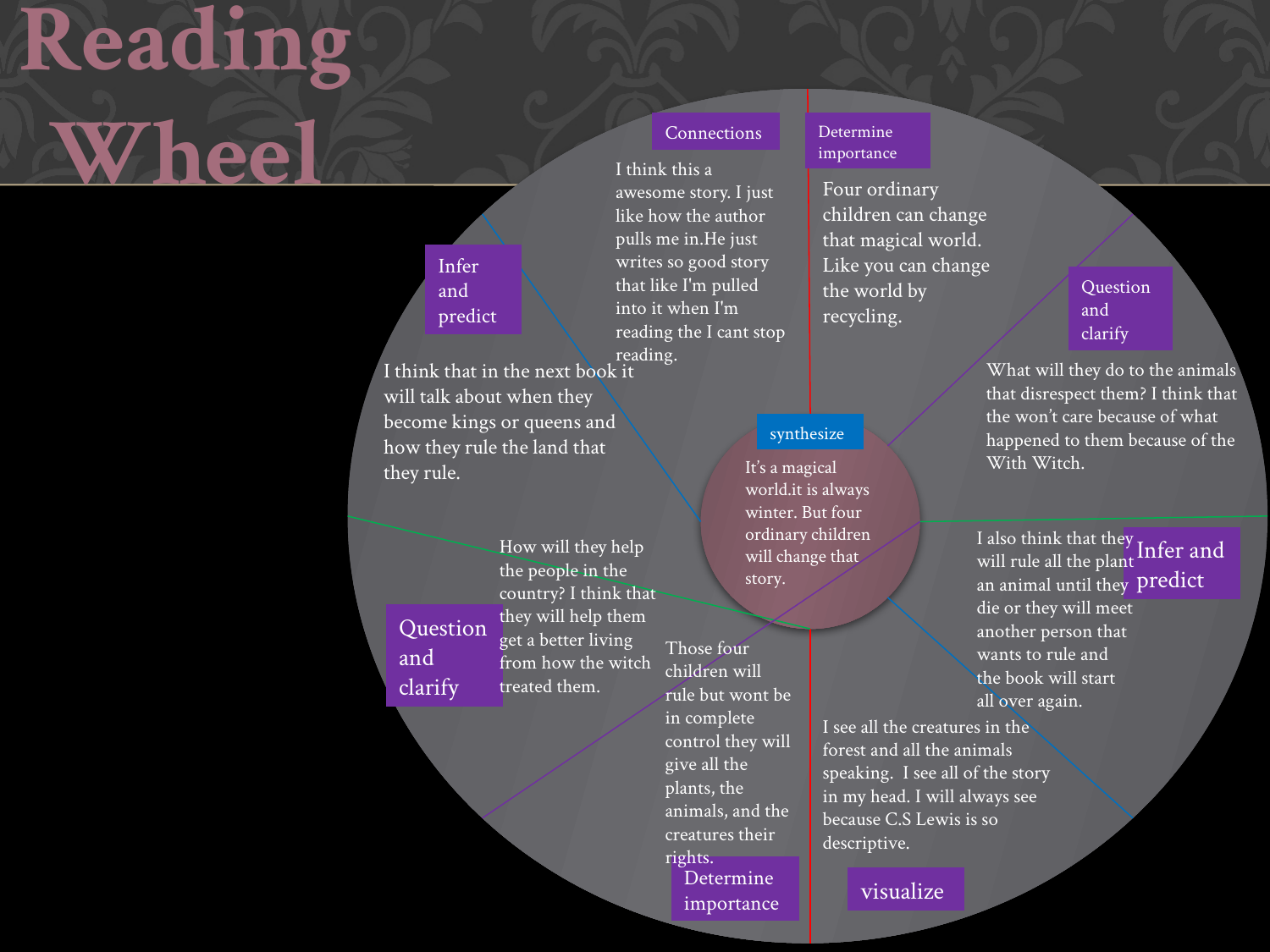

Reading
Wheel

Connections
Determine importance
I think this a awesome story. I just like how the author pulls me in.He just writes so good story that like I'm pulled into it when I'm reading the I cant stop reading.
Four ordinary children can change that magical world. Like you can change the world by recycling.
Infer and predict
Question and clarify
I think that in the next book it will talk about when they become kings or queens and how they rule the land that they rule.
What will they do to the animals that disrespect them? I think that the won’t care because of what happened to them because of the With Witch.
It’s a magical world.it is always winter. But four ordinary children will change that story.
synthesize
I also think that they will rule all the plant an animal until they die or they will meet another person that wants to rule and the book will start all over again.
How will they help the people in the country? I think that they will help them get a better living from how the witch treated them.
Infer and predict
Question and clarify
Those four children will rule but wont be in complete control they will give all the plants, the animals, and the creatures their rights.
I see all the creatures in the forest and all the animals speaking.  I see all of the story in my head. I will always see because C.S Lewis is so descriptive.
Determine importance
visualize